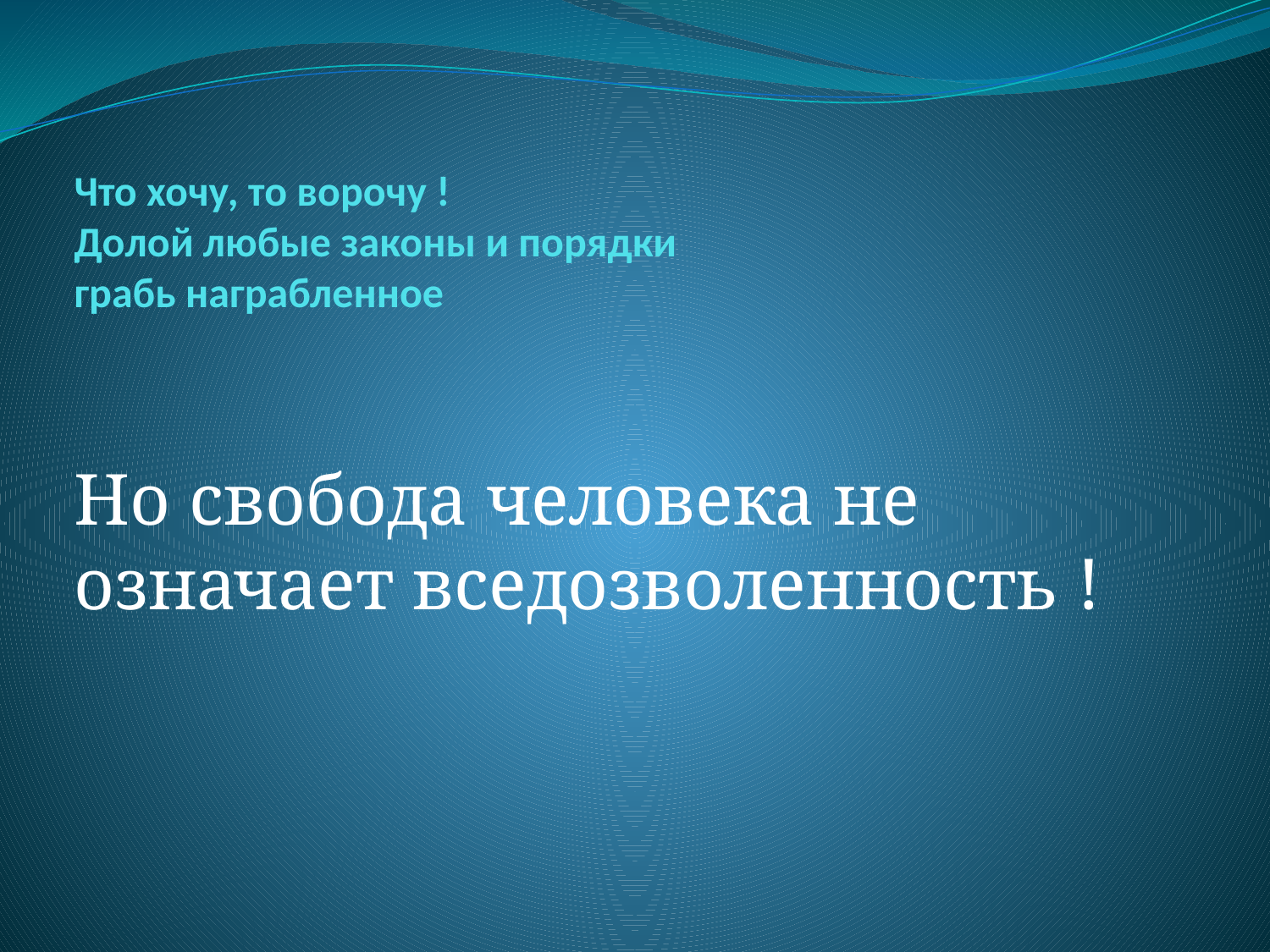

# Что хочу, то ворочу ! Долой любые законы и порядки грабь награбленное
Но свобода человека не означает вседозволенность !